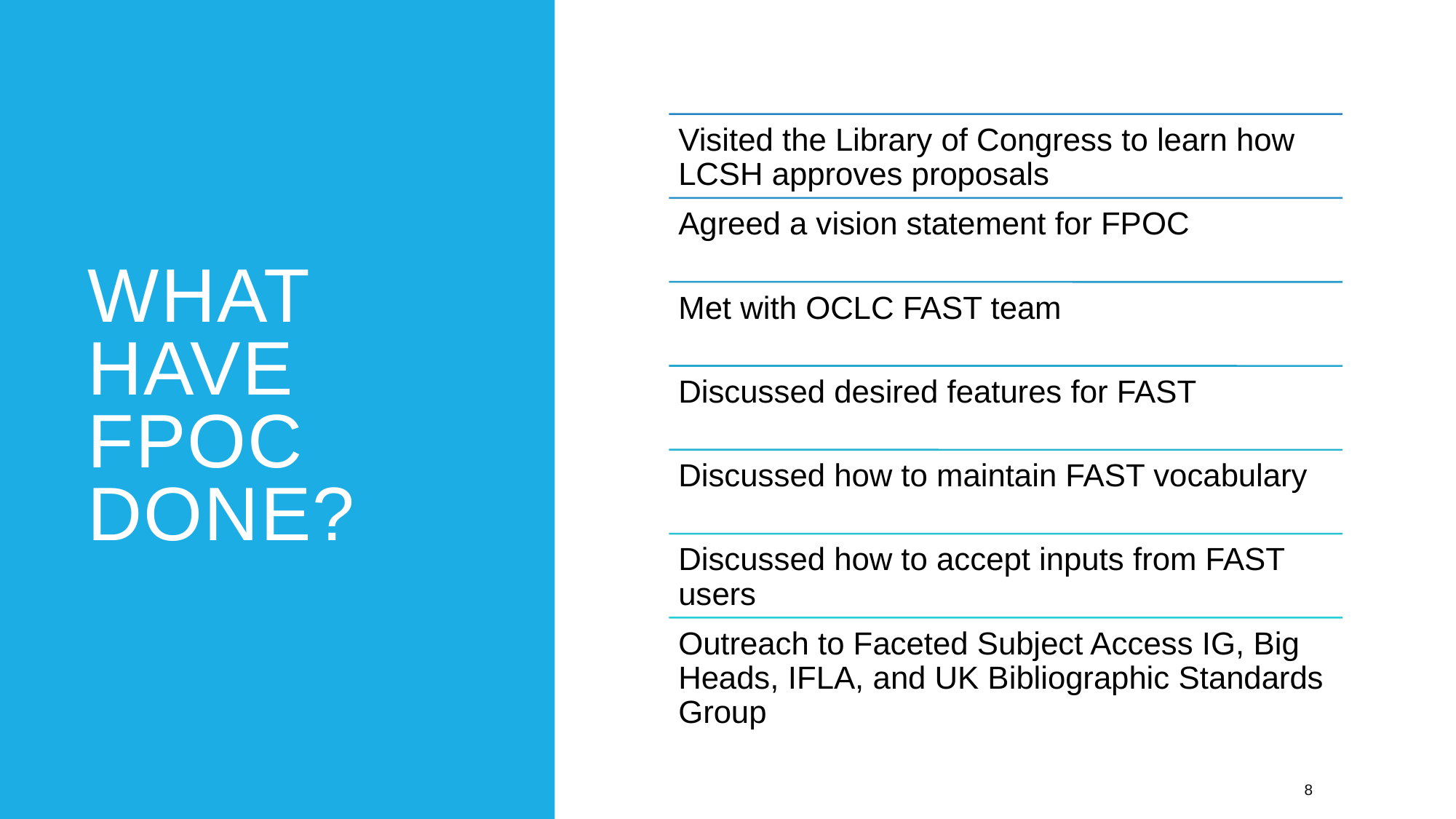

# What Have FPOC Done?
Visited the Library of Congress to learn how LCSH approves proposals
Agreed a vision statement for FPOC
Met with OCLC FAST team
Discussed desired features for FAST
Discussed how to maintain FAST vocabulary
Discussed how to accept inputs from FAST users
Outreach to Faceted Subject Access IG, Big Heads, IFLA, and UK Bibliographic Standards Group
8